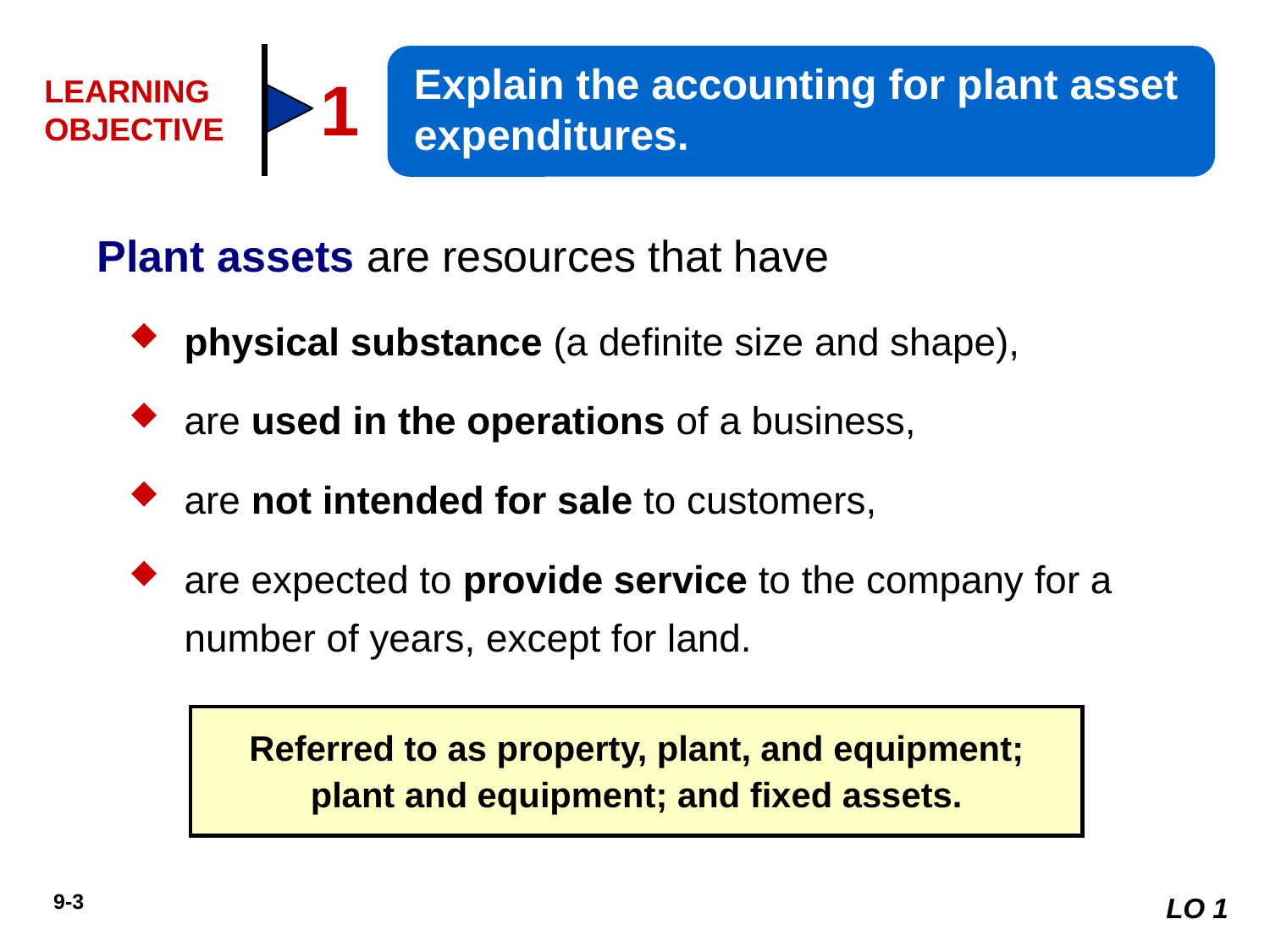

Explain the accounting for plant asset expenditures.
1
LEARNING OBJECTIVE

Plant assets are resources that have
physical substance (a definite size and shape),
are used in the operations of a business,
are not intended for sale to customers,
are expected to provide service to the company for a number of years, except for land.
Referred to as property, plant, and equipment; plant and equipment; and fixed assets.
LO 1